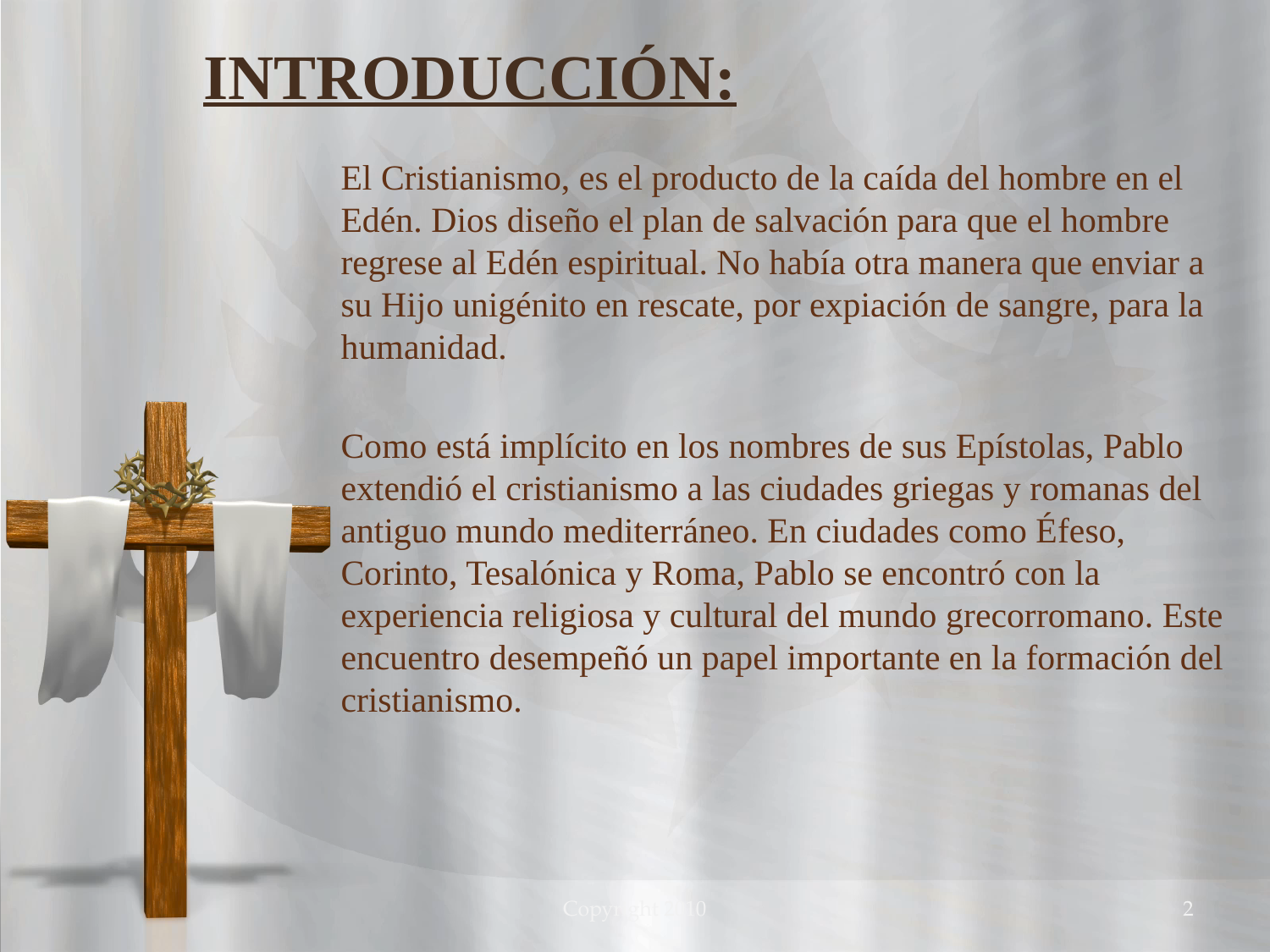

# INTRODUCCIÓN:
El Cristianismo, es el producto de la caída del hombre en el Edén. Dios diseño el plan de salvación para que el hombre regrese al Edén espiritual. No había otra manera que enviar a su Hijo unigénito en rescate, por expiación de sangre, para la humanidad.

Como está implícito en los nombres de sus Epístolas, Pablo extendió el cristianismo a las ciudades griegas y romanas del antiguo mundo mediterráneo. En ciudades como Éfeso, Corinto, Tesalónica y Roma, Pablo se encontró con la experiencia religiosa y cultural del mundo grecorromano. Este encuentro desempeñó un papel importante en la formación del cristianismo.

Copyright 2010
2